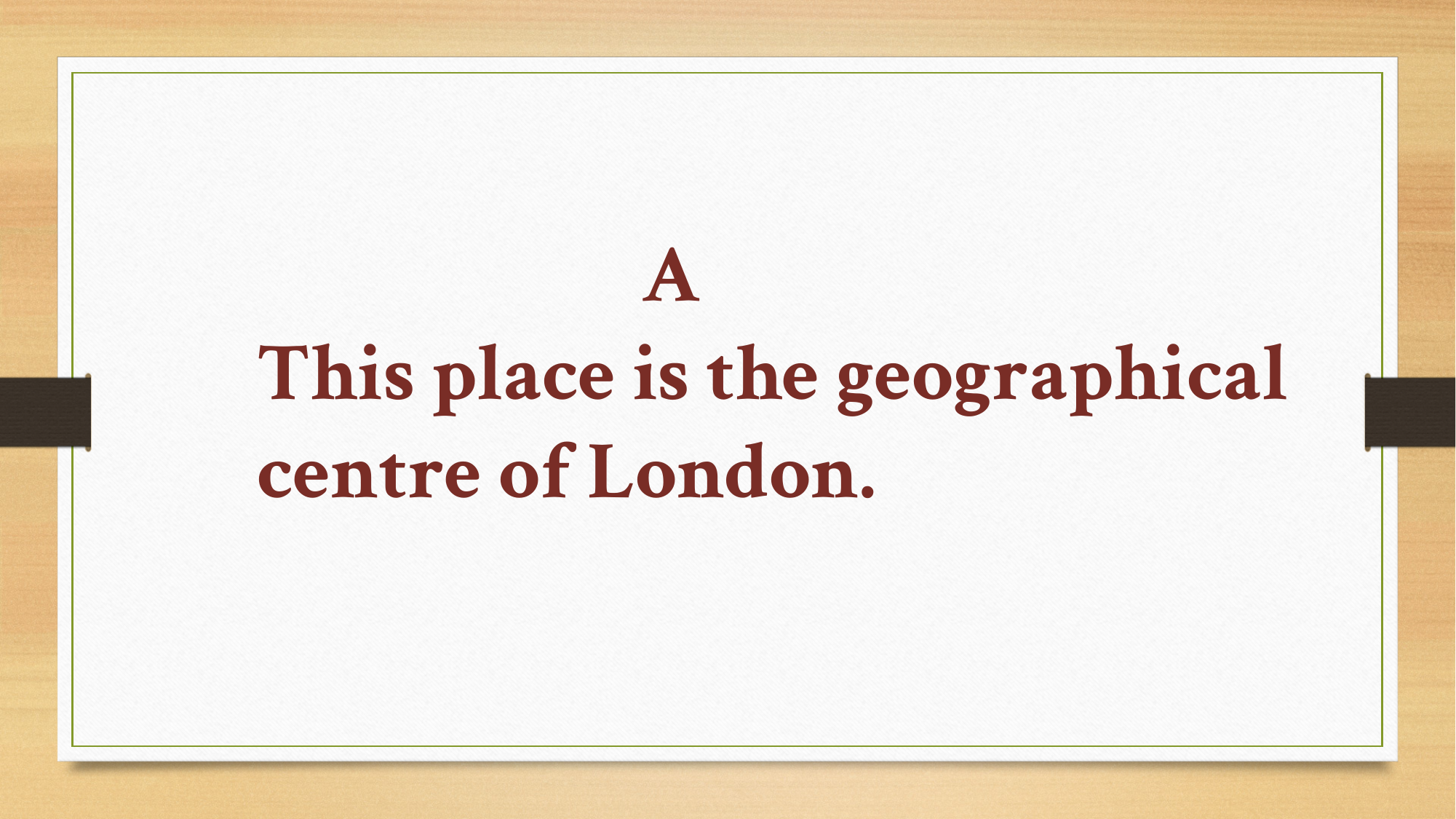

A
This place is the geographical centre of London.